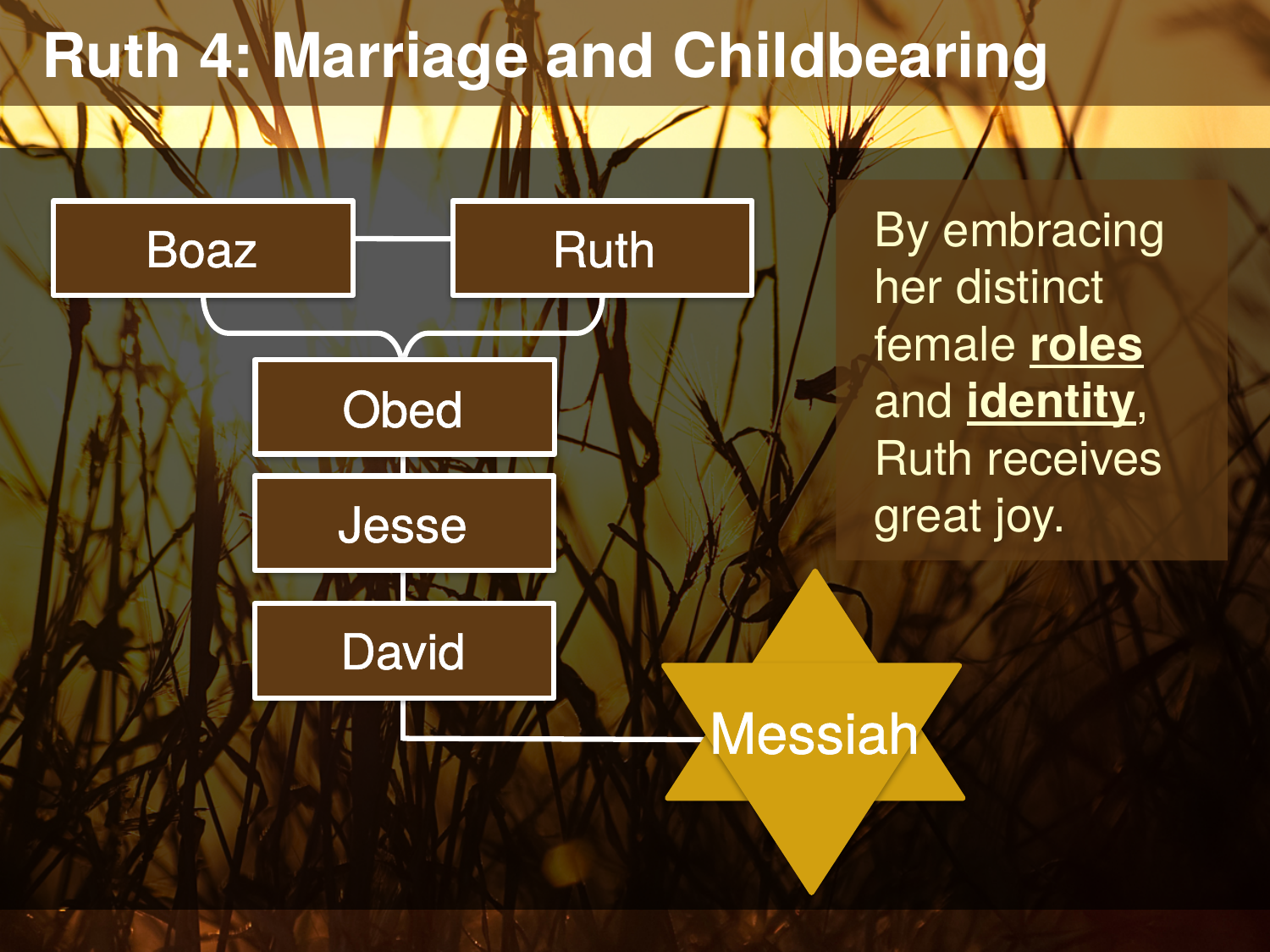

Ruth 4: Marriage and Childbearing

By embracing her distinct female roles and identity, Ruth receives great joy.

Boaz
Ruth
Obed
Jesse
David
Messiah